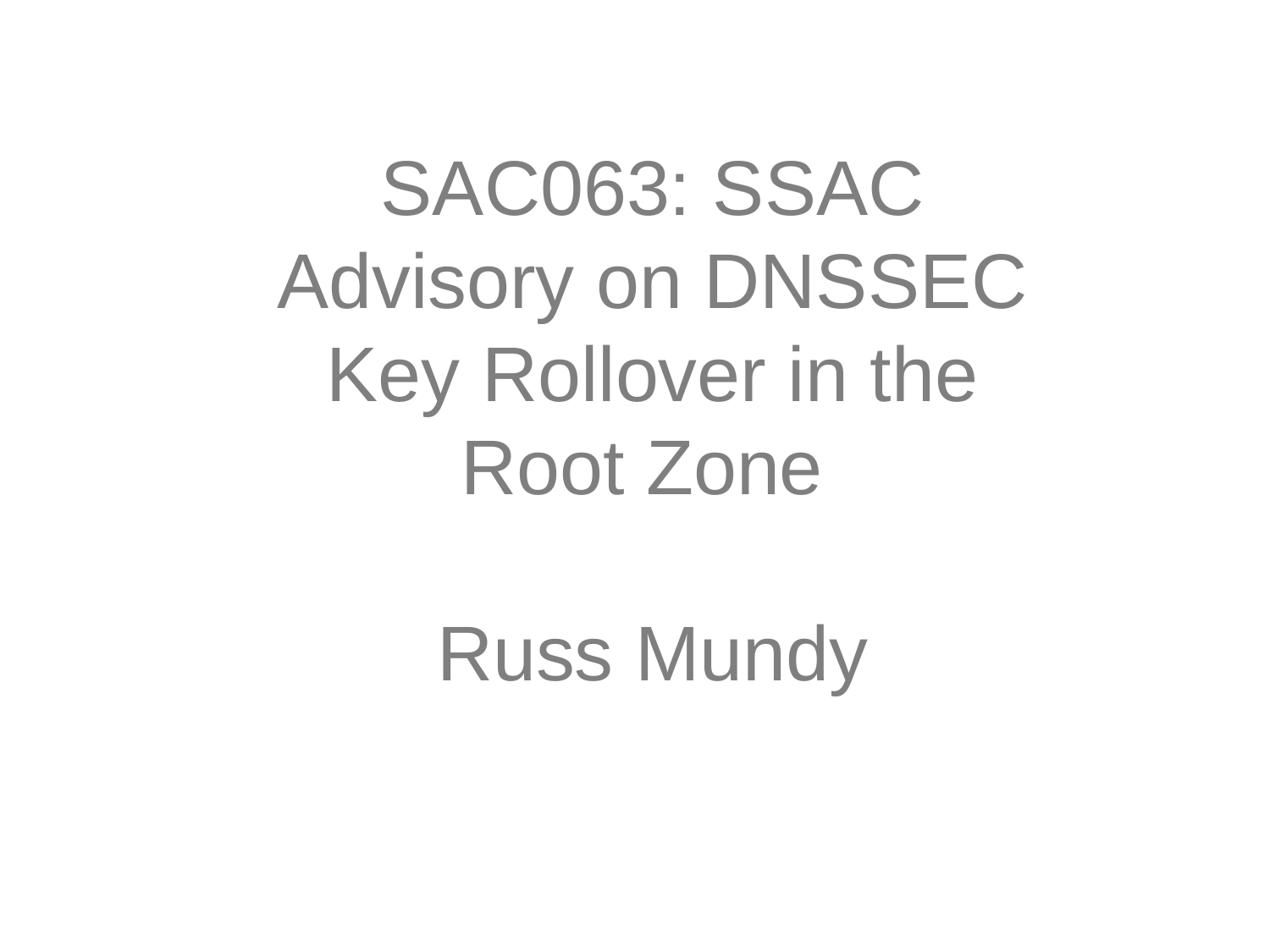

# SAC063: SSAC Advisory on DNSSEC Key Rollover in the Root Zone Russ Mundy